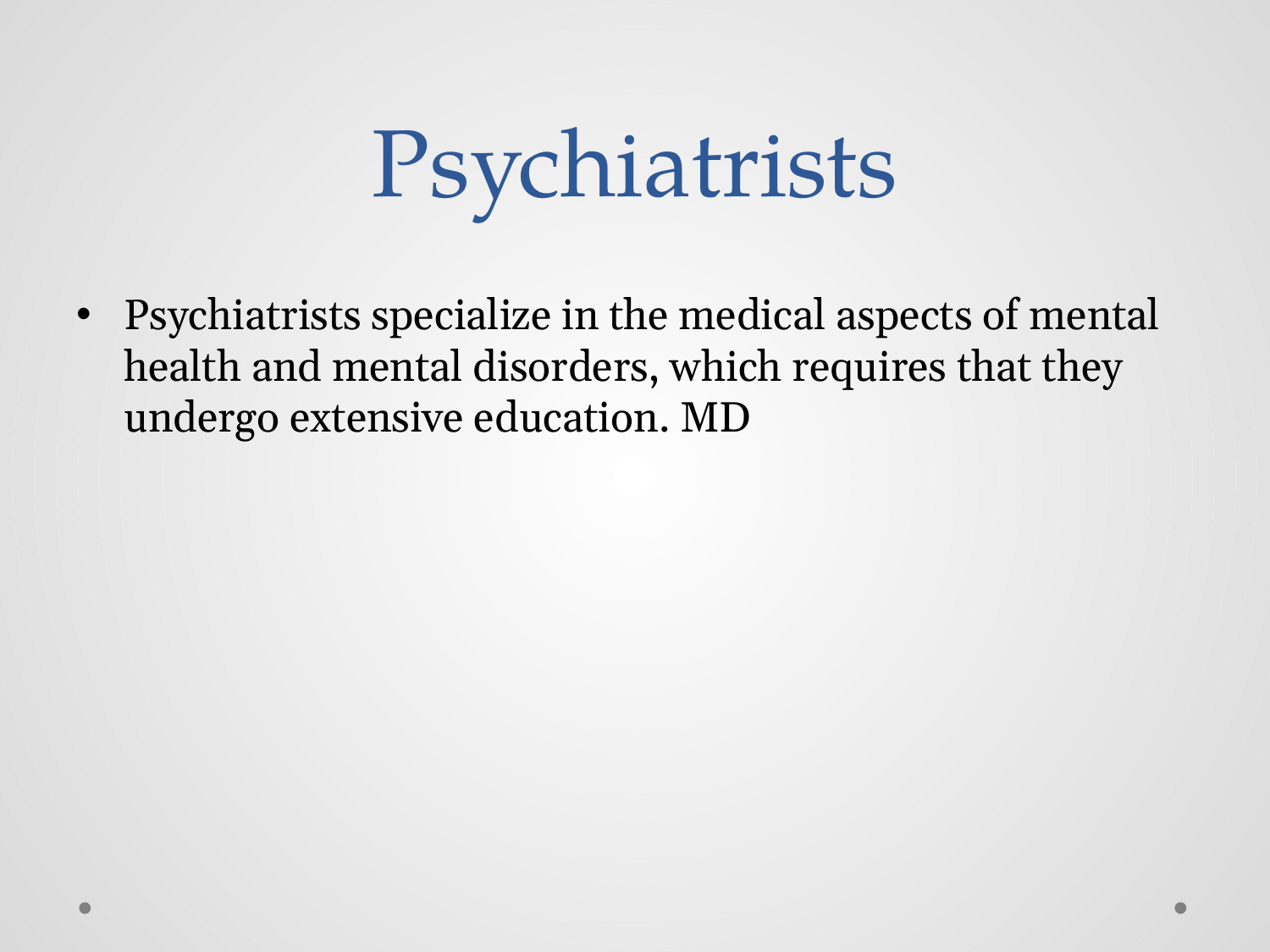

# Psychiatrists

Psychiatrists specialize in the medical aspects of mental health and mental disorders, which requires that they undergo extensive education. MD